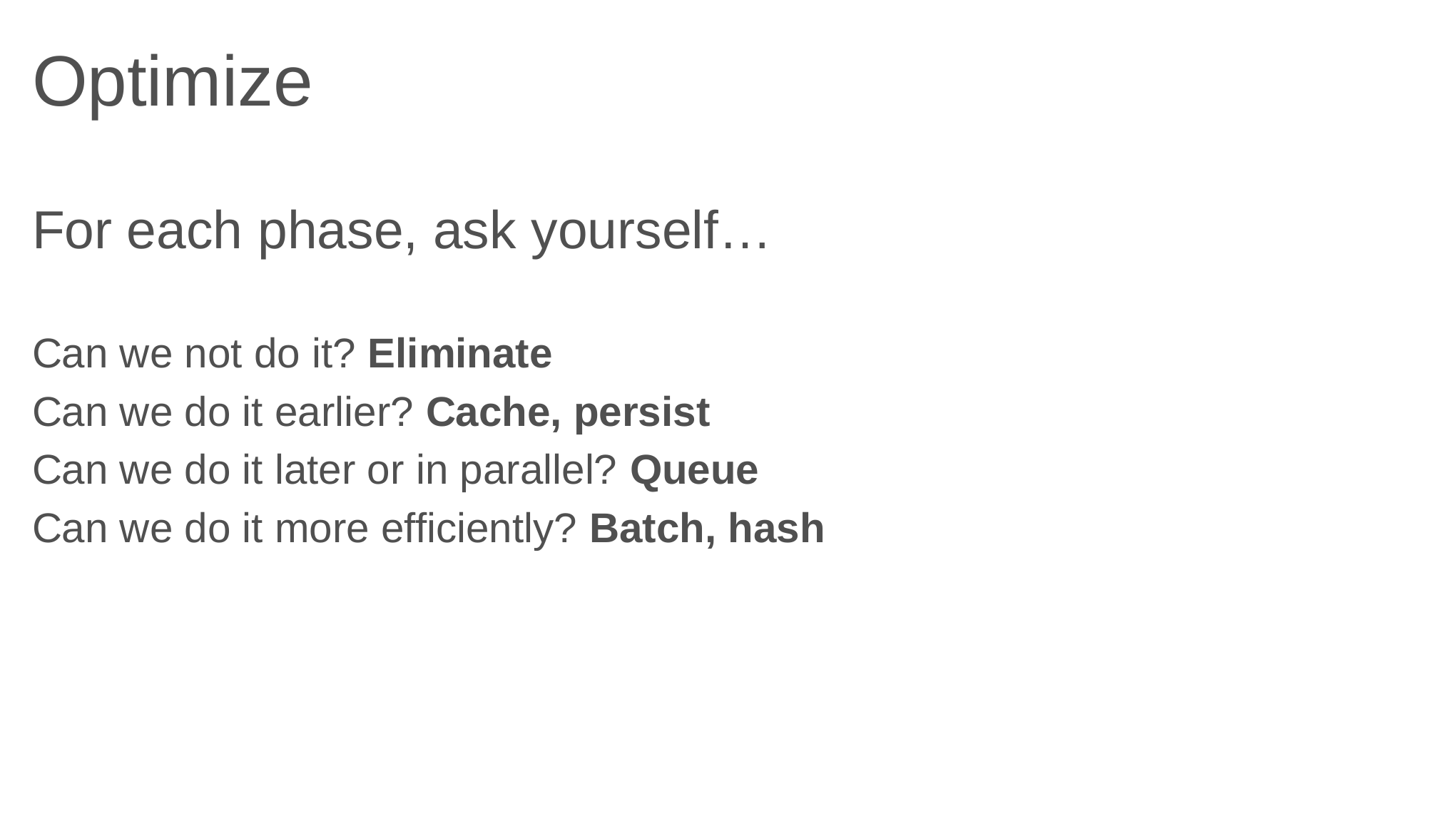

# Optimize
For each phase, ask yourself…

Can we not do it? Eliminate
Can we do it earlier? Cache, persist
Can we do it later or in parallel? Queue
Can we do it more efficiently? Batch, hash